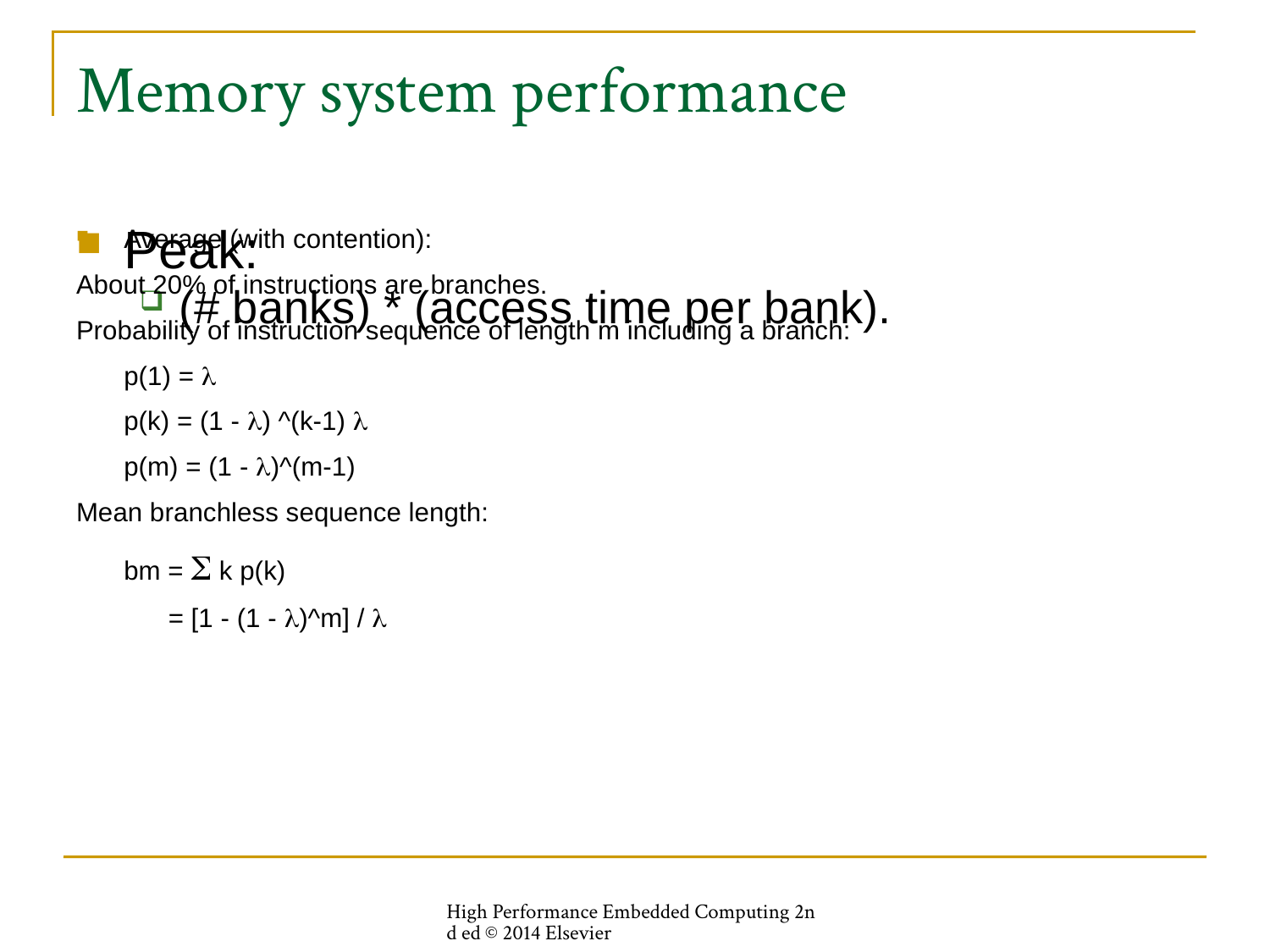

# Memory system performance
Peak:
(# banks) * (access time per bank).
Average (with contention):
About 20% of instructions are branches.
Probability of instruction sequence of length m including a branch:
	p(1) = λ
	p(k) = (1 - λ) ^(k-1) λ
	p(m) = (1 - λ)^(m-1)
Mean branchless sequence length:
	bm = Σ k p(k)
	      = [1 - (1 - λ)^m] / λ

High Performance Embedded Computing 2nd ed © 2014 Elsevier